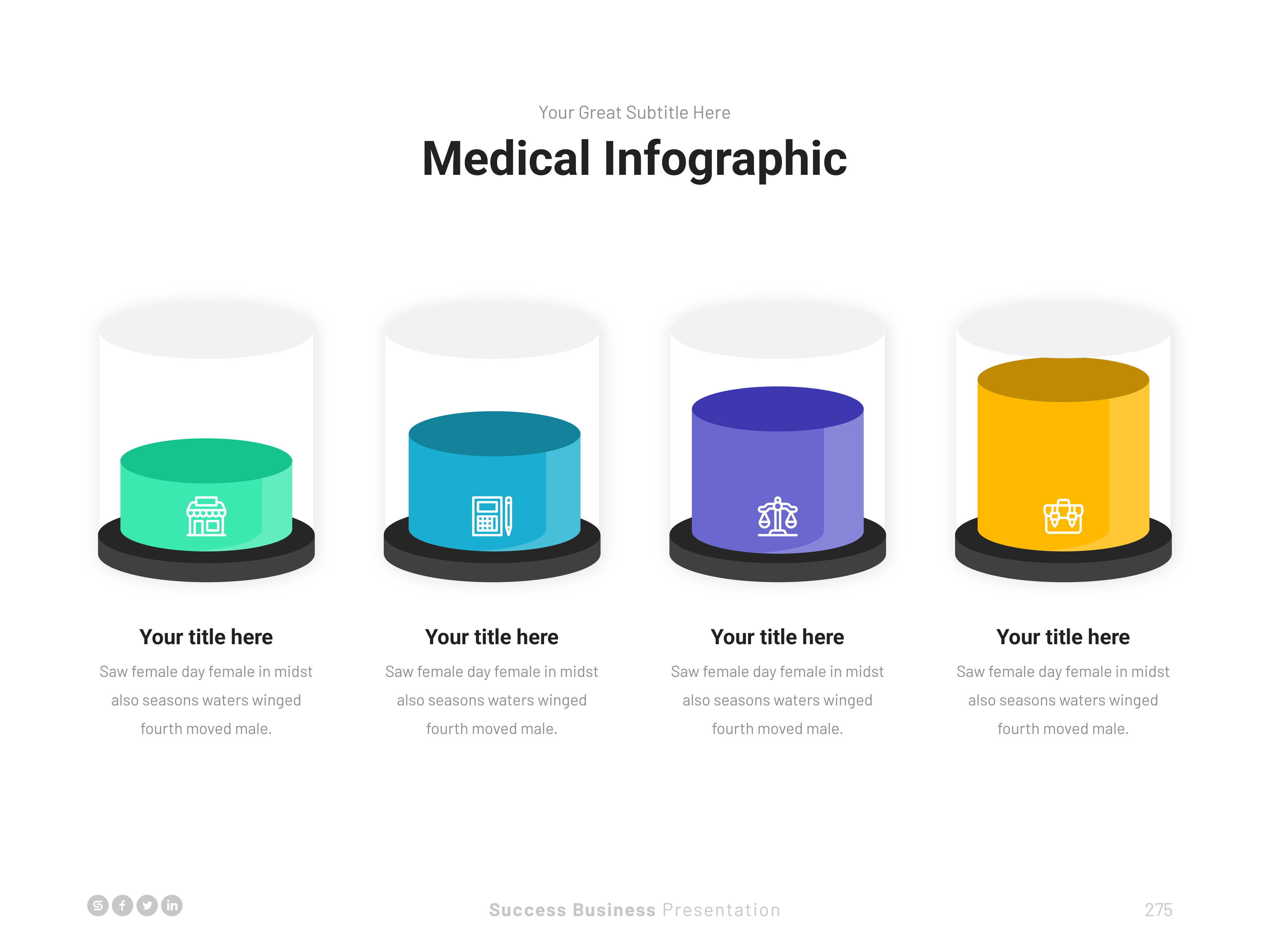

Your Great Subtitle Here
Medical Infographic

Your title here
Saw female day female in midst also seasons waters winged fourth moved male.
Your title here
Saw female day female in midst also seasons waters winged fourth moved male.
Your title here
Saw female day female in midst also seasons waters winged fourth moved male.
Your title here
Saw female day female in midst also seasons waters winged fourth moved male.